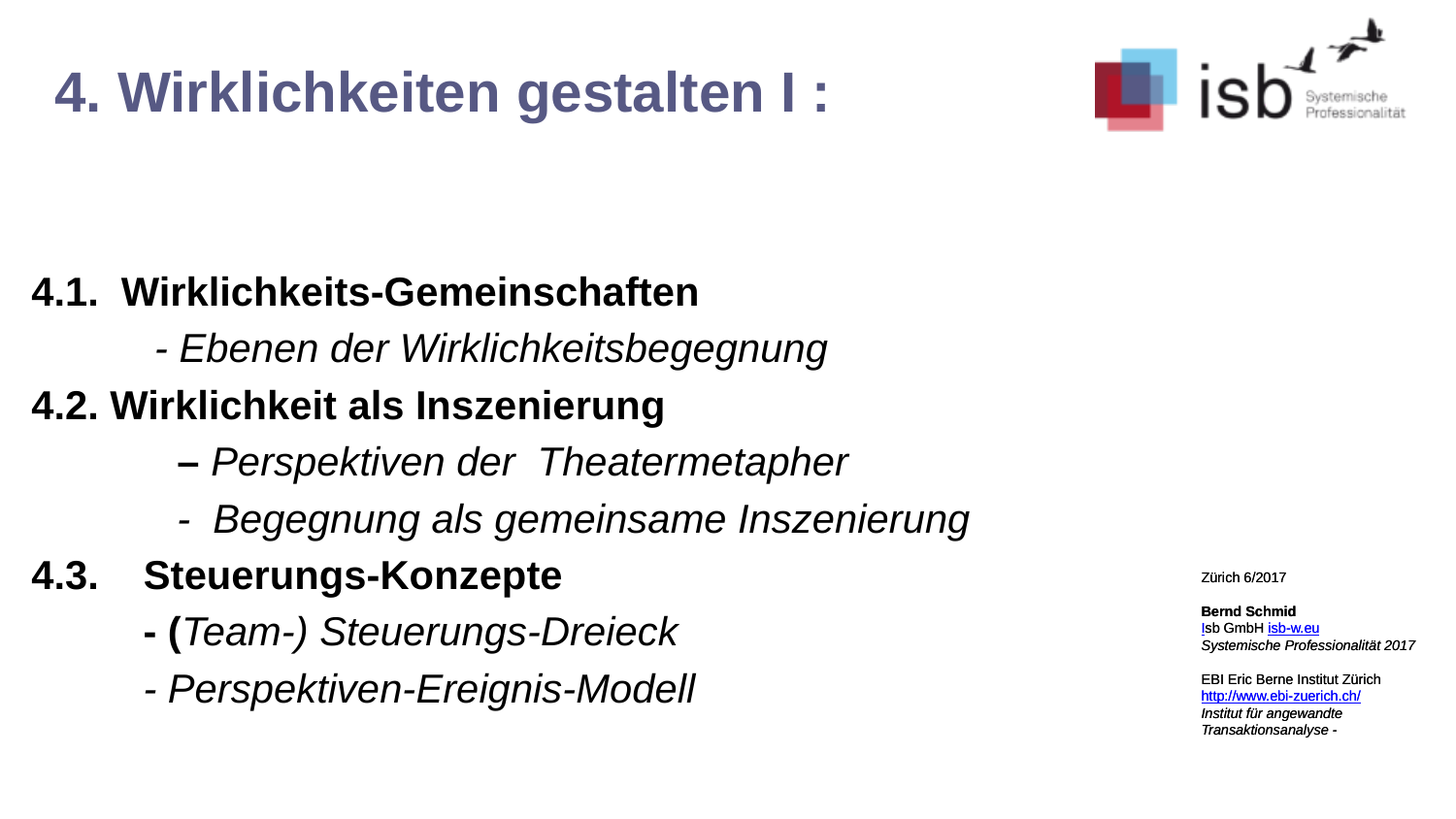

# 4. Wirklichkeiten gestalten I :
4.1.  Wirklichkeits-Gemeinschaften
           - Ebenen der Wirklichkeitsbegegnung
4.2. Wirklichkeit als Inszenierung
	– Perspektiven der  Theatermetapher
	-  Begegnung als gemeinsame Inszenierung
4.3.    Steuerungs-Konzepte
          - (Team-) Steuerungs-Dreieck
          - Perspektiven-Ereignis-Modell

Zürich 6/2017
Bernd Schmid
Isb GmbH isb-w.eu
Systemische Professionalität 2017

EBI Eric Berne Institut Zürich
http://www.ebi-zuerich.ch/
Institut für angewandte Transaktionsanalyse -